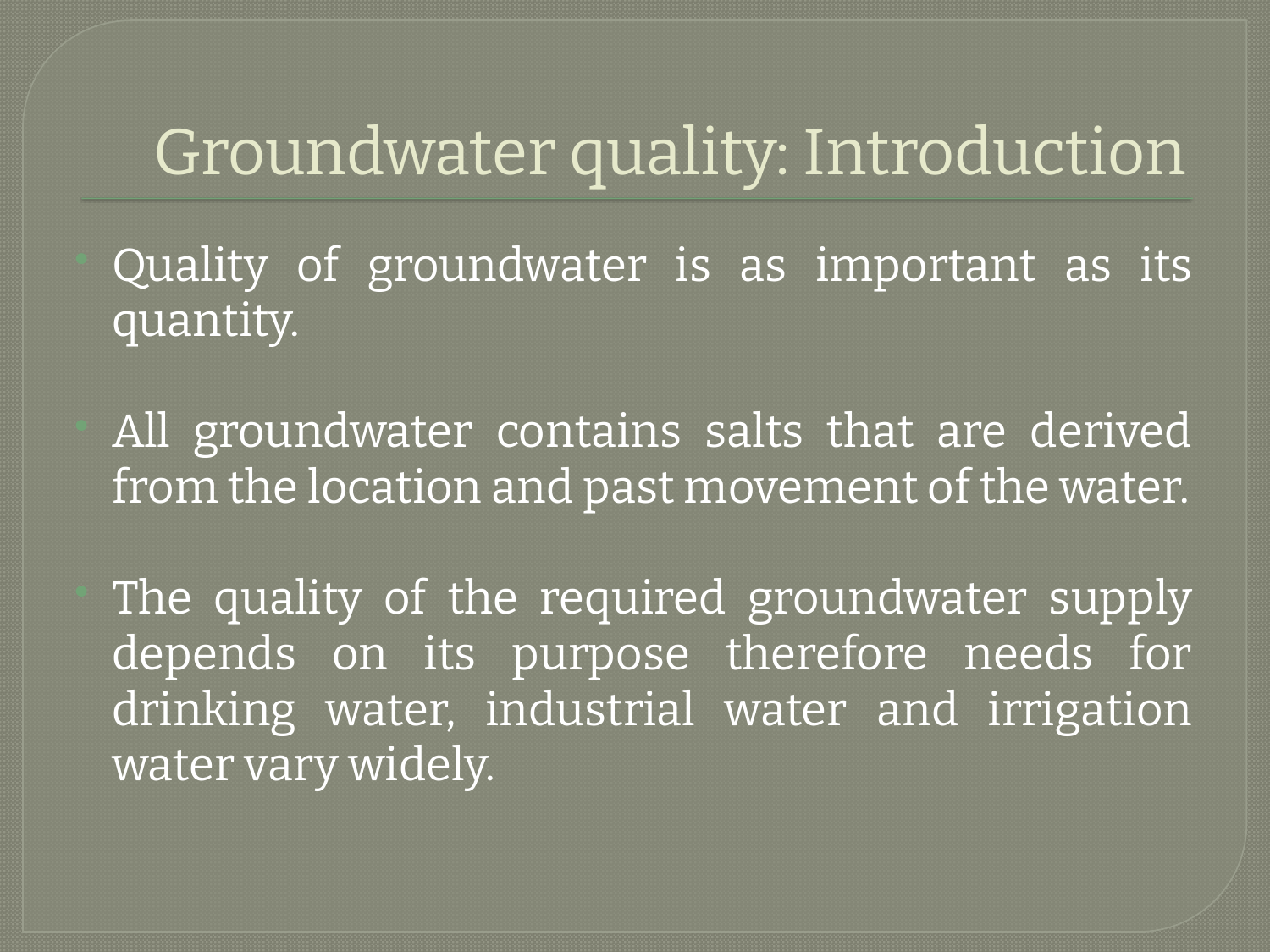

# Groundwater quality: Introduction
Quality of groundwater is as important as its quantity.

All groundwater contains salts that are derived from the location and past movement of the water.

The quality of the required groundwater supply depends on its purpose therefore needs for drinking water, industrial water and irrigation water vary widely.